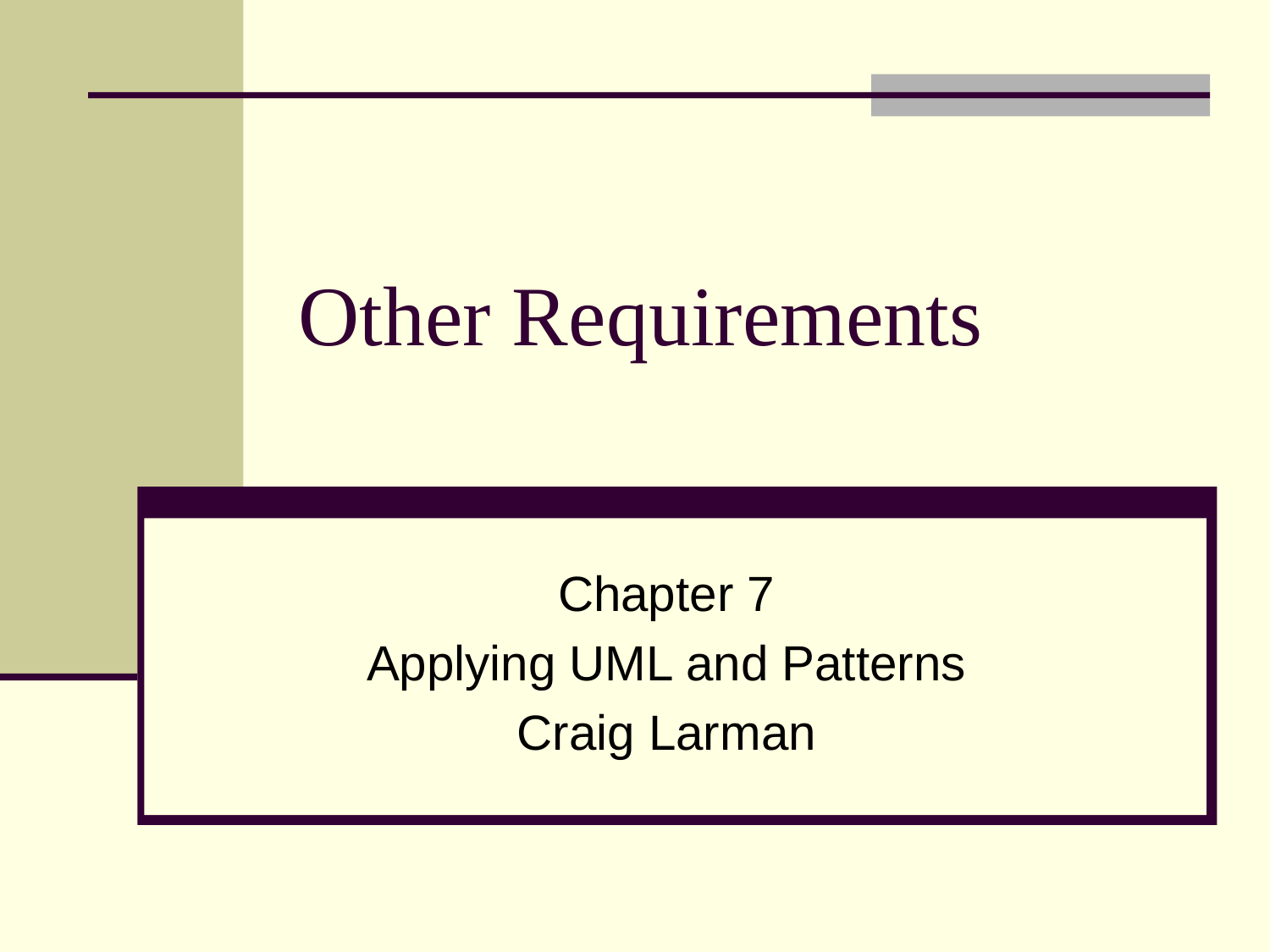

# Other Requirements
Chapter 7
Applying UML and Patterns
Craig Larman